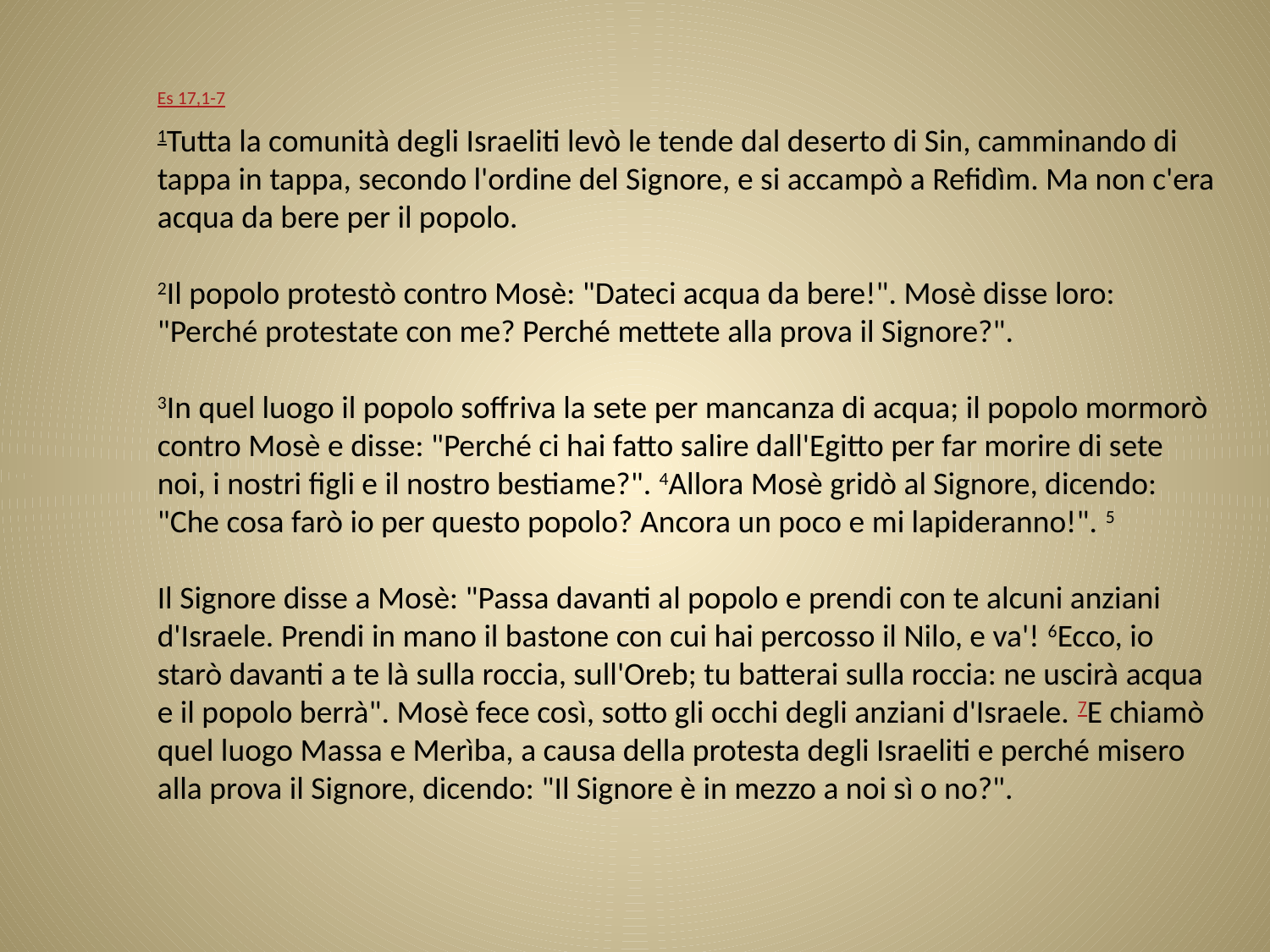

Es 17,1-7
1Tutta la comunità degli Israeliti levò le tende dal deserto di Sin, camminando di tappa in tappa, secondo l'ordine del Signore, e si accampò a Refidìm. Ma non c'era acqua da bere per il popolo.

2Il popolo protestò contro Mosè: "Dateci acqua da bere!". Mosè disse loro: "Perché protestate con me? Perché mettete alla prova il Signore?".

3In quel luogo il popolo soffriva la sete per mancanza di acqua; il popolo mormorò contro Mosè e disse: "Perché ci hai fatto salire dall'Egitto per far morire di sete noi, i nostri figli e il nostro bestiame?". 4Allora Mosè gridò al Signore, dicendo: "Che cosa farò io per questo popolo? Ancora un poco e mi lapideranno!". 5

Il Signore disse a Mosè: "Passa davanti al popolo e prendi con te alcuni anziani d'Israele. Prendi in mano il bastone con cui hai percosso il Nilo, e va'! 6Ecco, io starò davanti a te là sulla roccia, sull'Oreb; tu batterai sulla roccia: ne uscirà acqua e il popolo berrà". Mosè fece così, sotto gli occhi degli anziani d'Israele. 7E chiamò quel luogo Massa e Merìba, a causa della protesta degli Israeliti e perché misero alla prova il Signore, dicendo: "Il Signore è in mezzo a noi sì o no?".